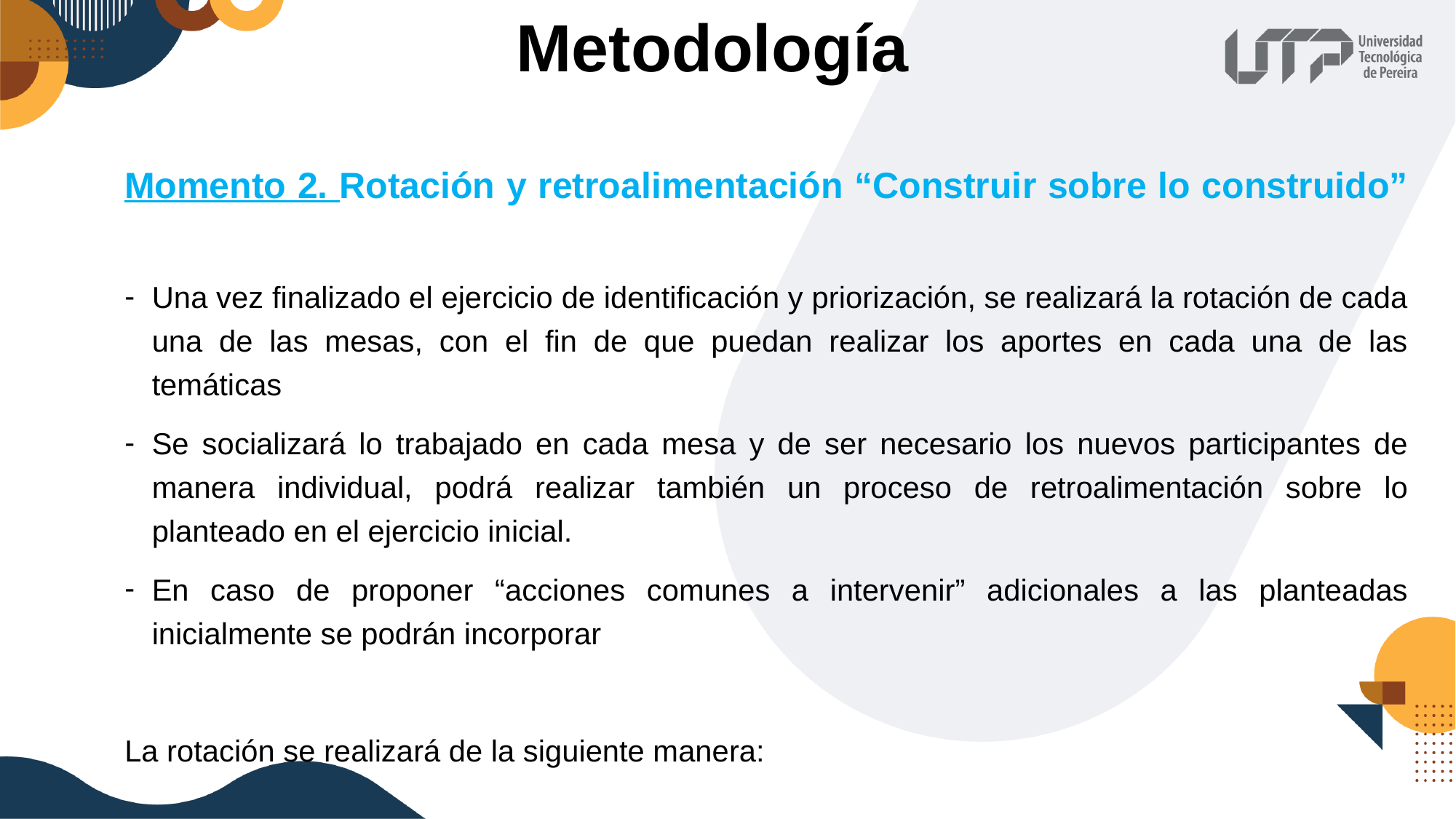

Metodología
Momento 2. Rotación y retroalimentación “Construir sobre lo construido”

Una vez finalizado el ejercicio de identificación y priorización, se realizará la rotación de cada una de las mesas, con el fin de que puedan realizar los aportes en cada una de las temáticas
Se socializará lo trabajado en cada mesa y de ser necesario los nuevos participantes de manera individual, podrá realizar también un proceso de retroalimentación sobre lo planteado en el ejercicio inicial.
En caso de proponer “acciones comunes a intervenir” adicionales a las planteadas inicialmente se podrán incorporar

La rotación se realizará de la siguiente manera: